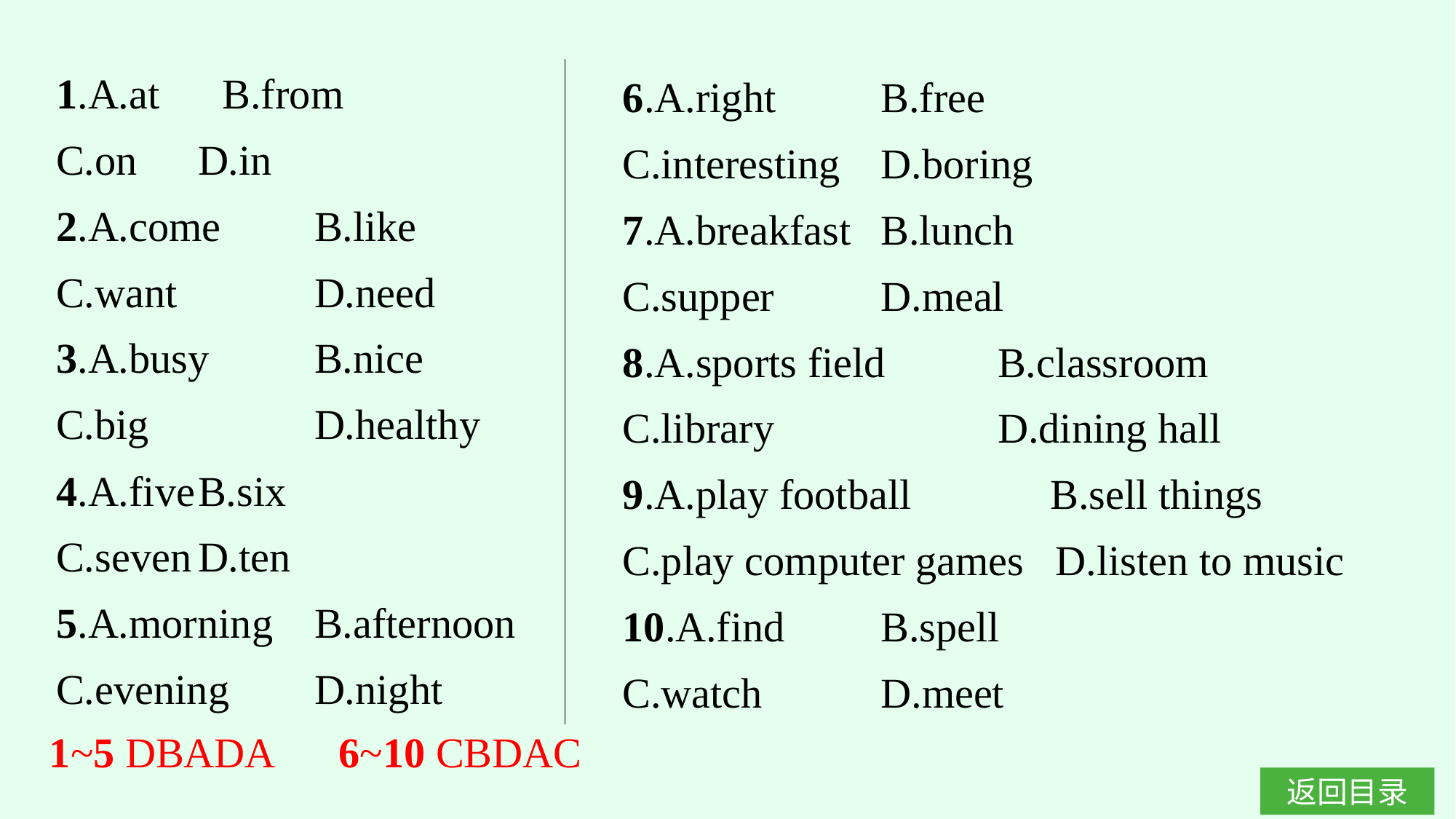

1.A.at　B.from
C.on	D.in
2.A.come	B.like
C.want		D.need
3.A.busy	B.nice
C.big		D.healthy
4.A.five	B.six
C.seven	D.ten
5.A.morning	B.afternoon
C.evening	D.night
6.A.right	B.free
C.interesting	D.boring
7.A.breakfast	B.lunch
C.supper	D.meal
8.A.sports field	B.classroom
C.library		D.dining hall
9.A.play football	     B.sell things
C.play computer games   D.listen to music
10.A.find	B.spell
C.watch		D.meet
1~5 DBADA　6~10 CBDAC